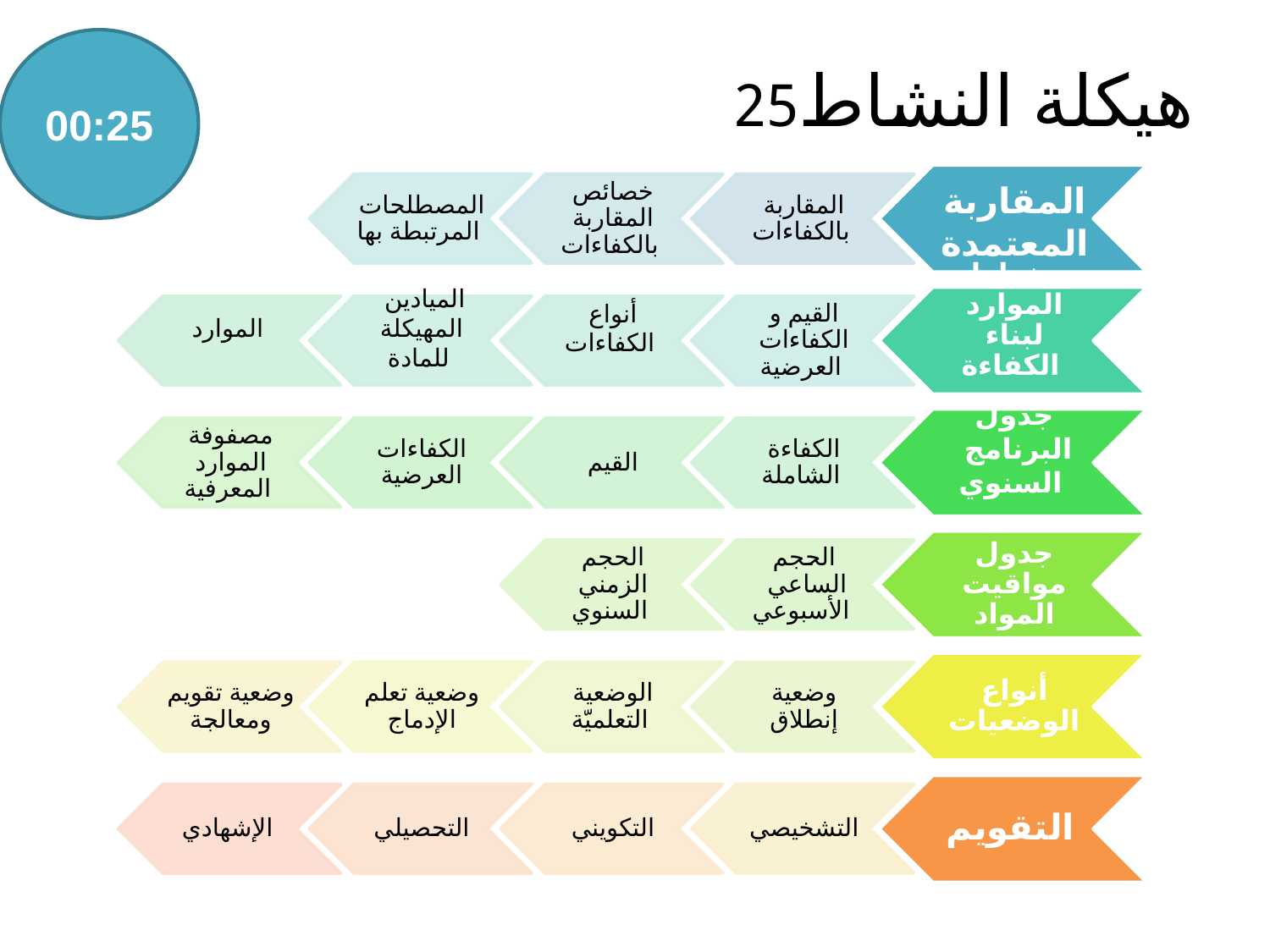

00:25
# هيكلة النشاط25

المقاربة المعتمدة

المقاربة بالكفاءات
خصائص المقاربة بالكفاءات
المصطلحات المرتبطة بها
مخطط الموارد لبناء الكفاءة

القيم و الكفاءات العرضية
أنواع الكفاءات

الميادين  المهيكلة للمادة

الموارد

جدول البرنامج  السنوي

الكفاءة الشاملة
القيم
الكفاءات العرضية
مصفوفة الموارد المعرفية
جدول مواقيت المواد
الحجم الساعي  الأسبوعي
الحجم الزمني السنوي
أنواع الوضعيات
وضعية إنطلاق
الوضعية التعلميّة
وضعية تعلم الإدماج
وضعية تقويم ومعالجة
التقويم
التشخيصي
التكويني
التحصيلي
الإشهادي